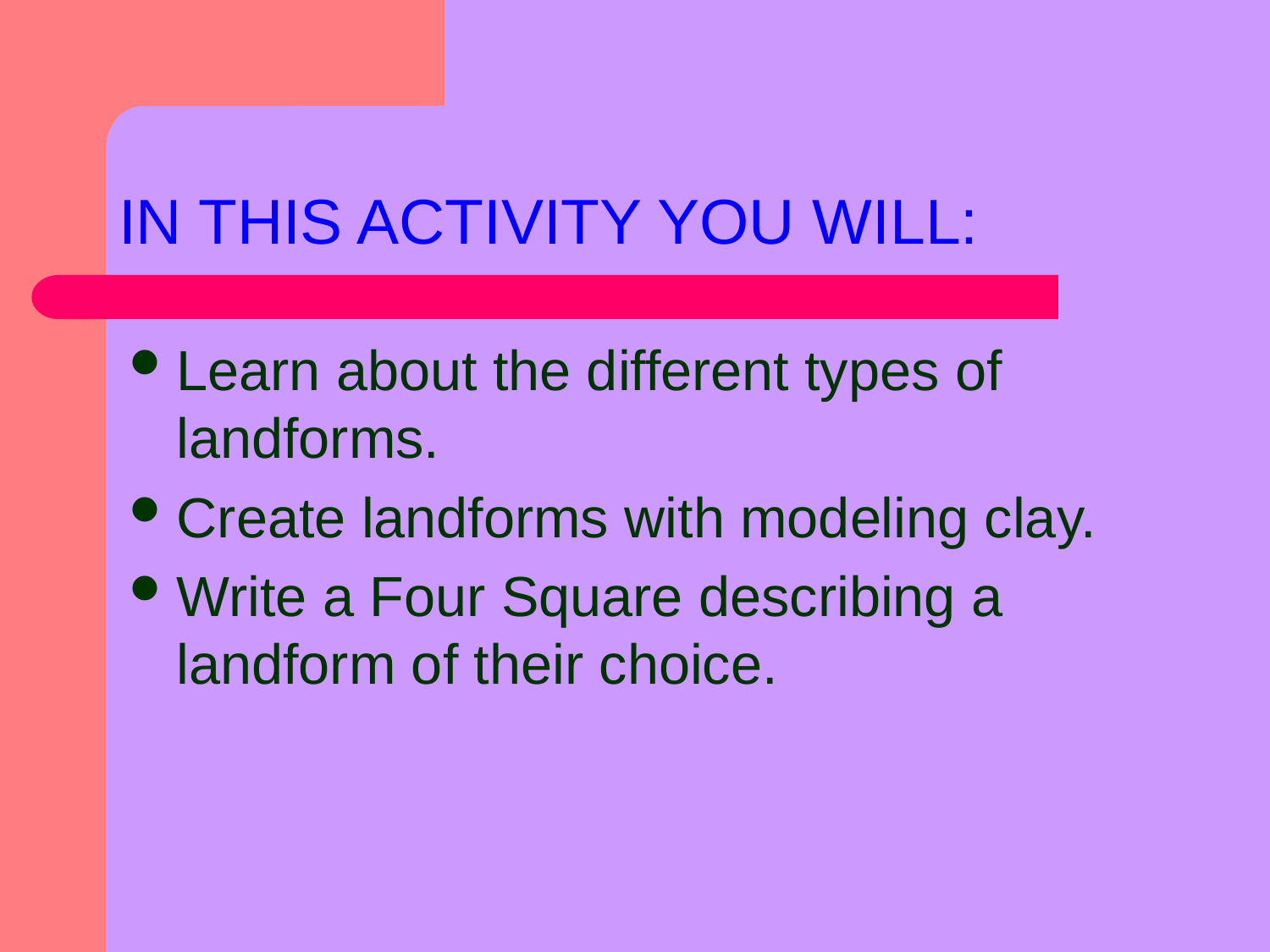

# IN THIS ACTIVITY YOU WILL:
Learn about the different types of landforms.
Create landforms with modeling clay.
Write a Four Square describing a landform of their choice.